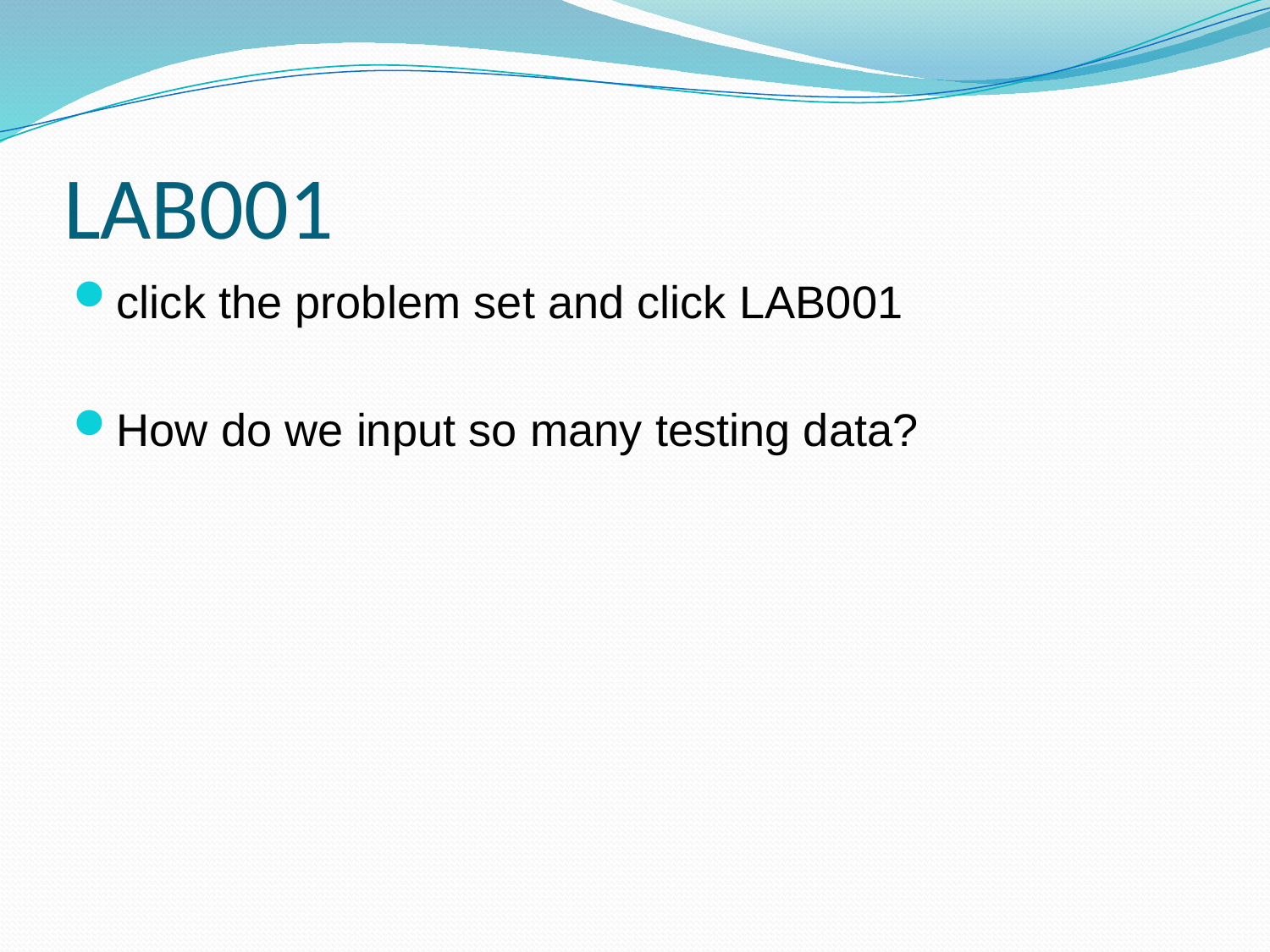

# LAB001
click the problem set and click LAB001

How do we input so many testing data?